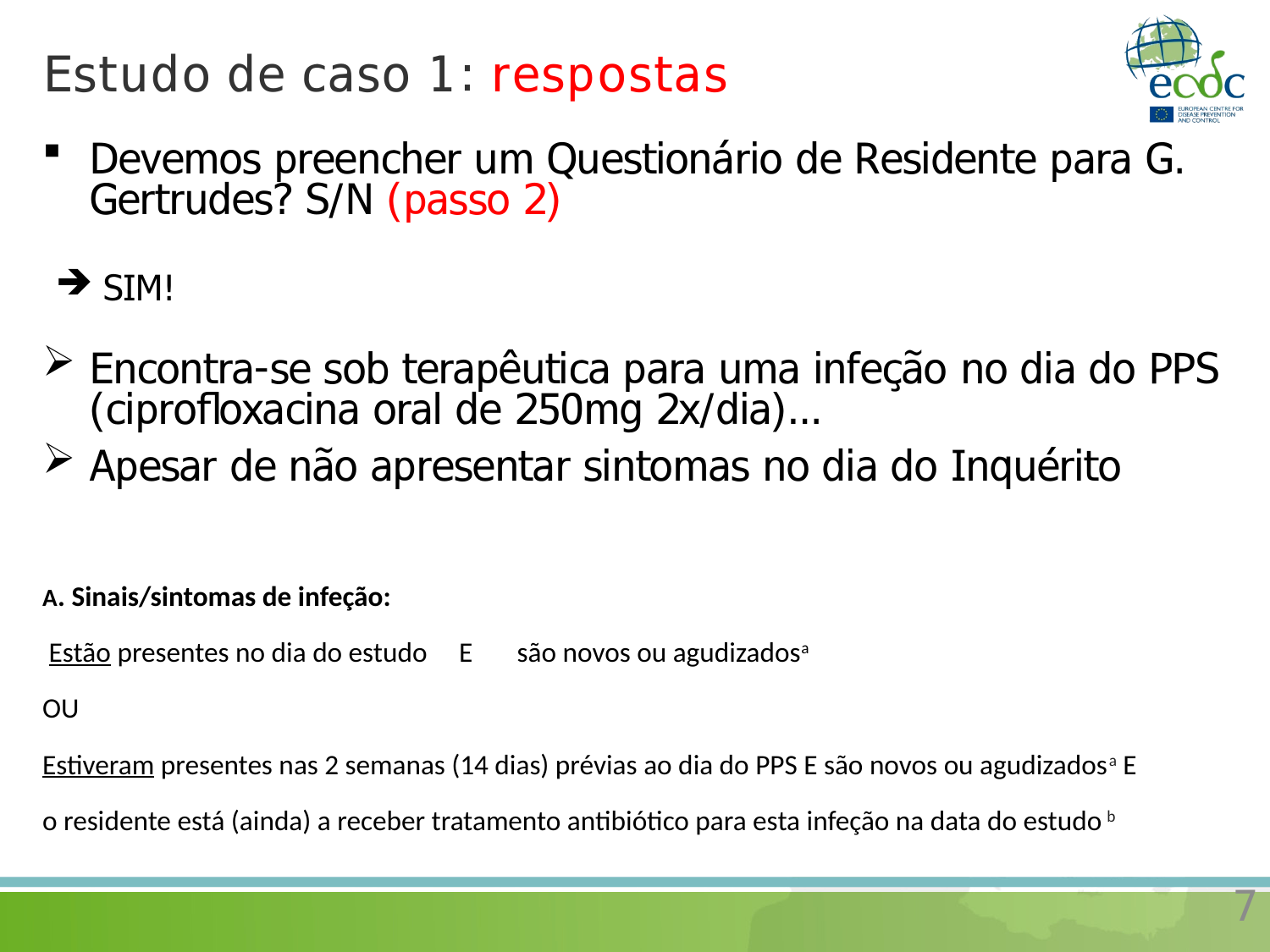

# Estudo de caso 1: respostas
Devemos preencher um Questionário de Residente para G. Gertrudes? S/N (passo 2)

Encontra-se sob terapêutica para uma infeção no dia do PPS (ciprofloxacina oral de 250mg 2x/dia)…
Apesar de não apresentar sintomas no dia do Inquérito

A. Sinais/sintomas de infeção:
 Estão presentes no dia do estudo     E       são novos ou agudizadosa
OU
Estiveram presentes nas 2 semanas (14 dias) prévias ao dia do PPS E são novos ou agudizadosa E
o residente está (ainda) a receber tratamento antibiótico para esta infeção na data do estudo b

SIM!
7